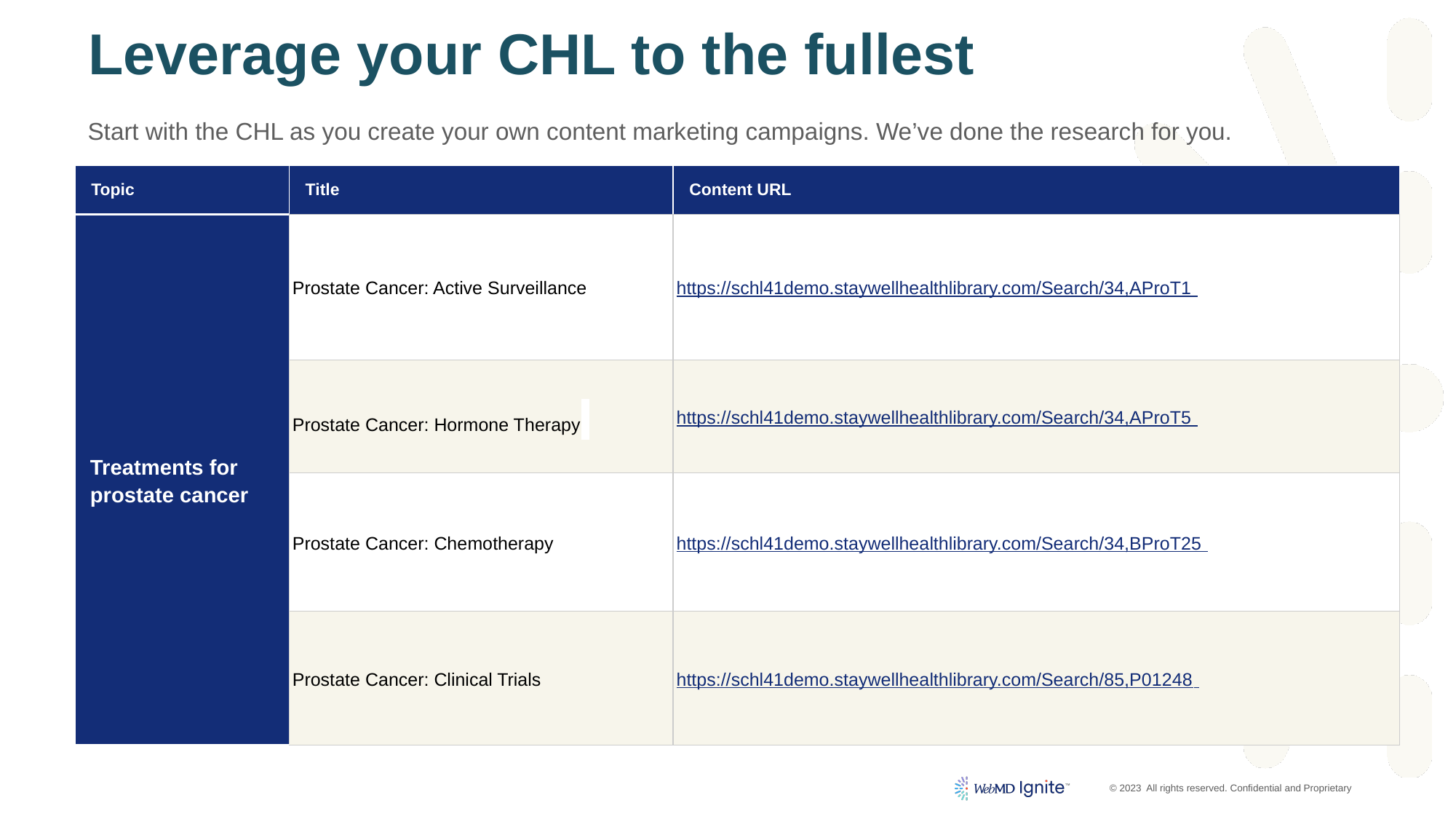

# Leverage your CHL to the fullest
Start with the CHL as you create your own content marketing campaigns. We’ve done the research for you.
| Topic | Title | Content URL |
| --- | --- | --- |
| Treatments for prostate cancer | Prostate Cancer: Active Surveillance | https://schl41demo.staywellhealthlibrary.com/Search/34,AProT1 |
|  | Prostate Cancer: Hormone Therapy | https://schl41demo.staywellhealthlibrary.com/Search/34,AProT5 |
|  | Prostate Cancer: Chemotherapy | https://schl41demo.staywellhealthlibrary.com/Search/34,BProT25 |
|  | Prostate Cancer: Clinical Trials | https://schl41demo.staywellhealthlibrary.com/Search/85,P01248 |